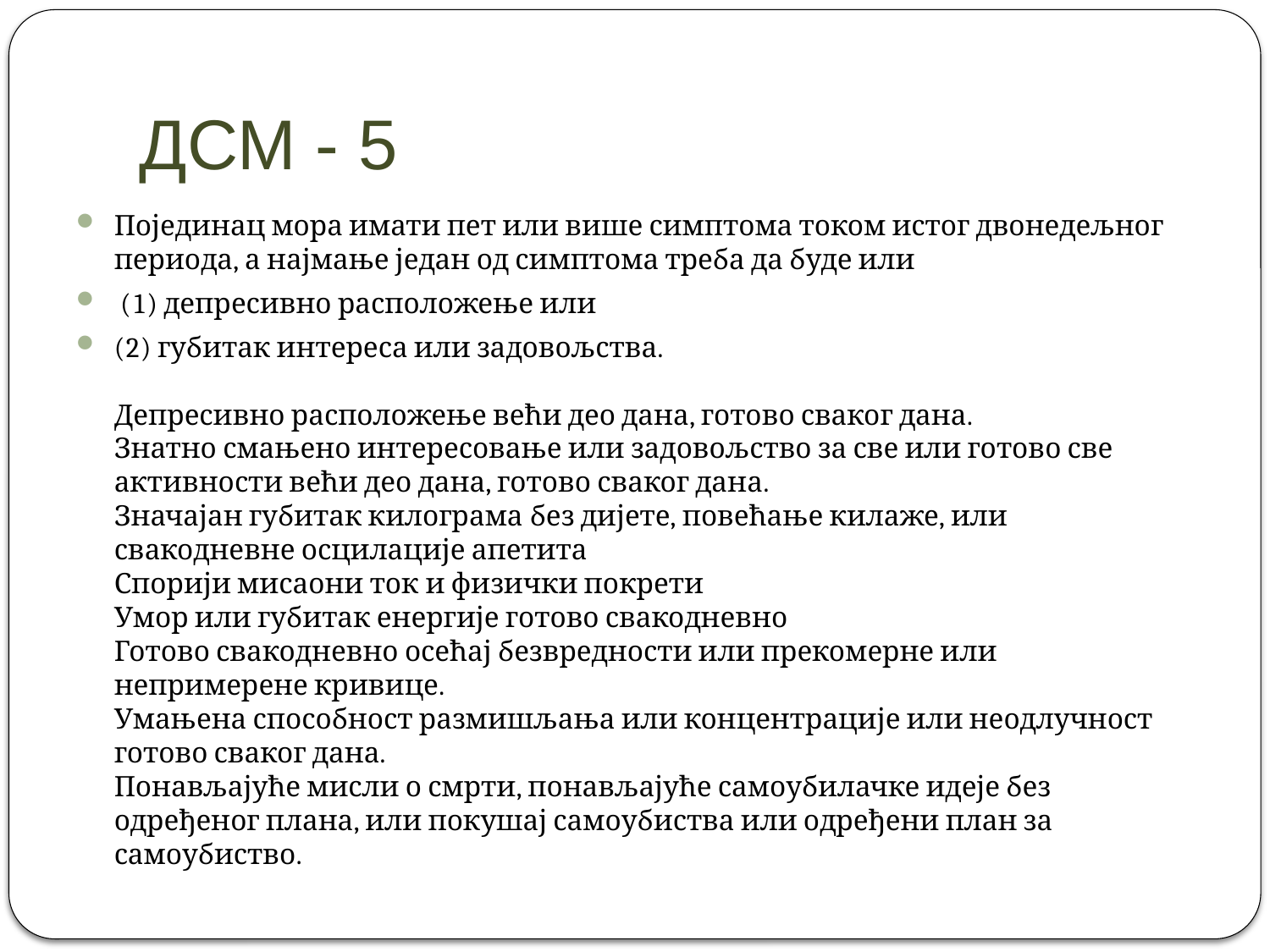

# ДСМ - 5
Појединац мора имати пет или више симптома током истог двонедељног периода, а најмање један од симптома треба да буде или
 (1) депресивно расположење или
(2) губитак интереса или задовољства.
Депресивно расположење већи део дана, готово сваког дана.
Знатно смањено интересовање или задовољство за све или готово све активности већи део дана, готово сваког дана.
Значајан губитак килограма без дијете, повећање килаже, или свакодневне осцилације апетита
Спорији мисаони ток и физички покрети
Умор или губитак енергије готово свакодневно
Готово свакодневно осећај безвредности или прекомерне или непримерене кривице.
Умањена способност размишљања или концентрације или неодлучност готово сваког дана.
Понављајуће мисли о смрти, понављајуће самоубилачке идеје без одређеног плана, или покушај самоубиства или одређени план за самоубиство.